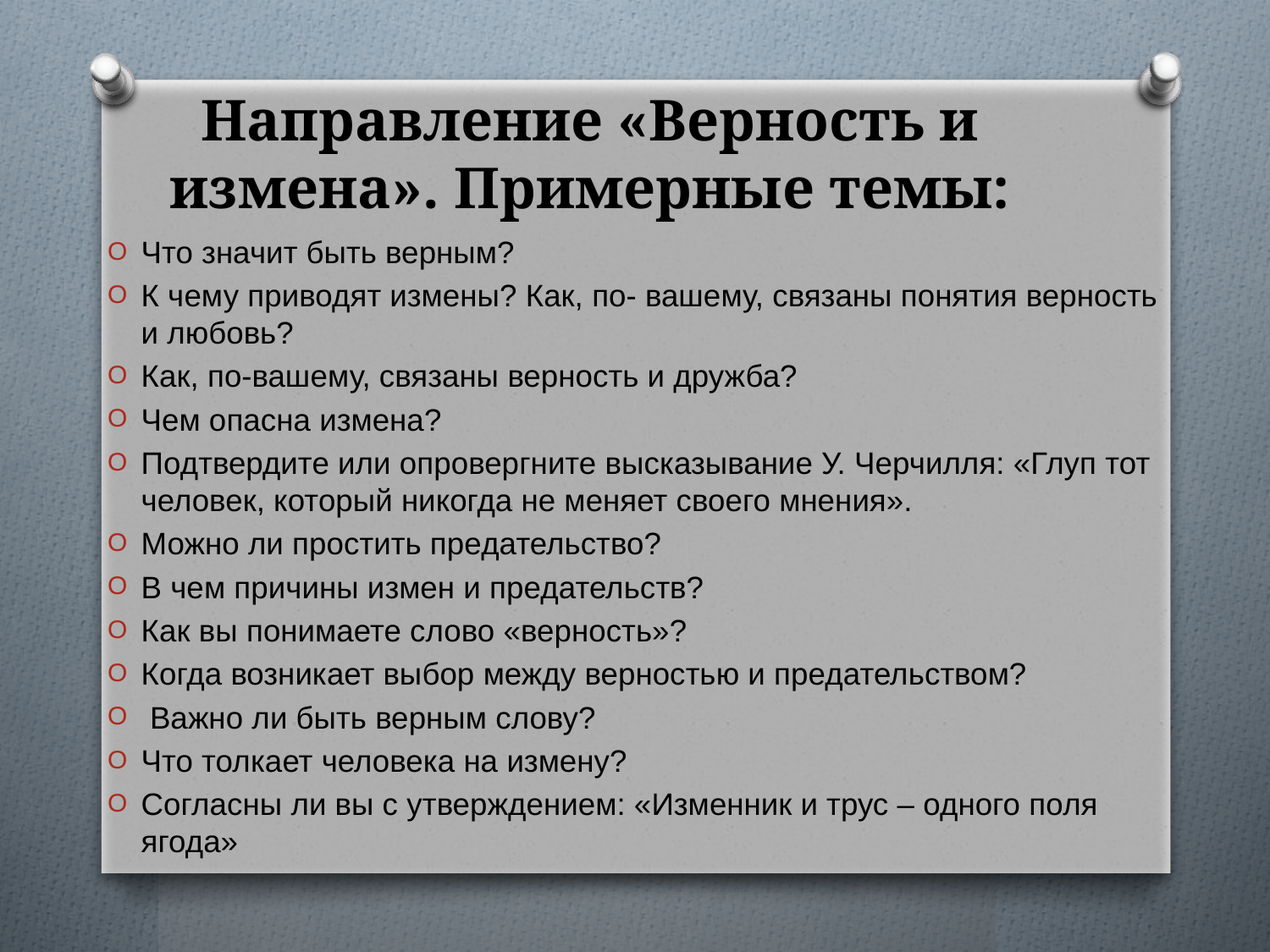

# Направление «Верность и измена». Примерные темы:
Что значит быть верным?
К чему приводят измены? Как, по- вашему, связаны понятия верность и любовь?
Как, по-вашему, связаны верность и дружба?
Чем опасна измена?
Подтвердите или опровергните высказывание У. Черчилля: «Глуп тот человек, который никогда не меняет своего мнения».
Можно ли простить предательство?
В чем причины измен и предательств?
Как вы понимаете слово «верность»?
Когда возникает выбор между верностью и предательством?
 Важно ли быть верным слову?
Что толкает человека на измену?
Согласны ли вы с утверждением: «Изменник и трус – одного поля ягода»